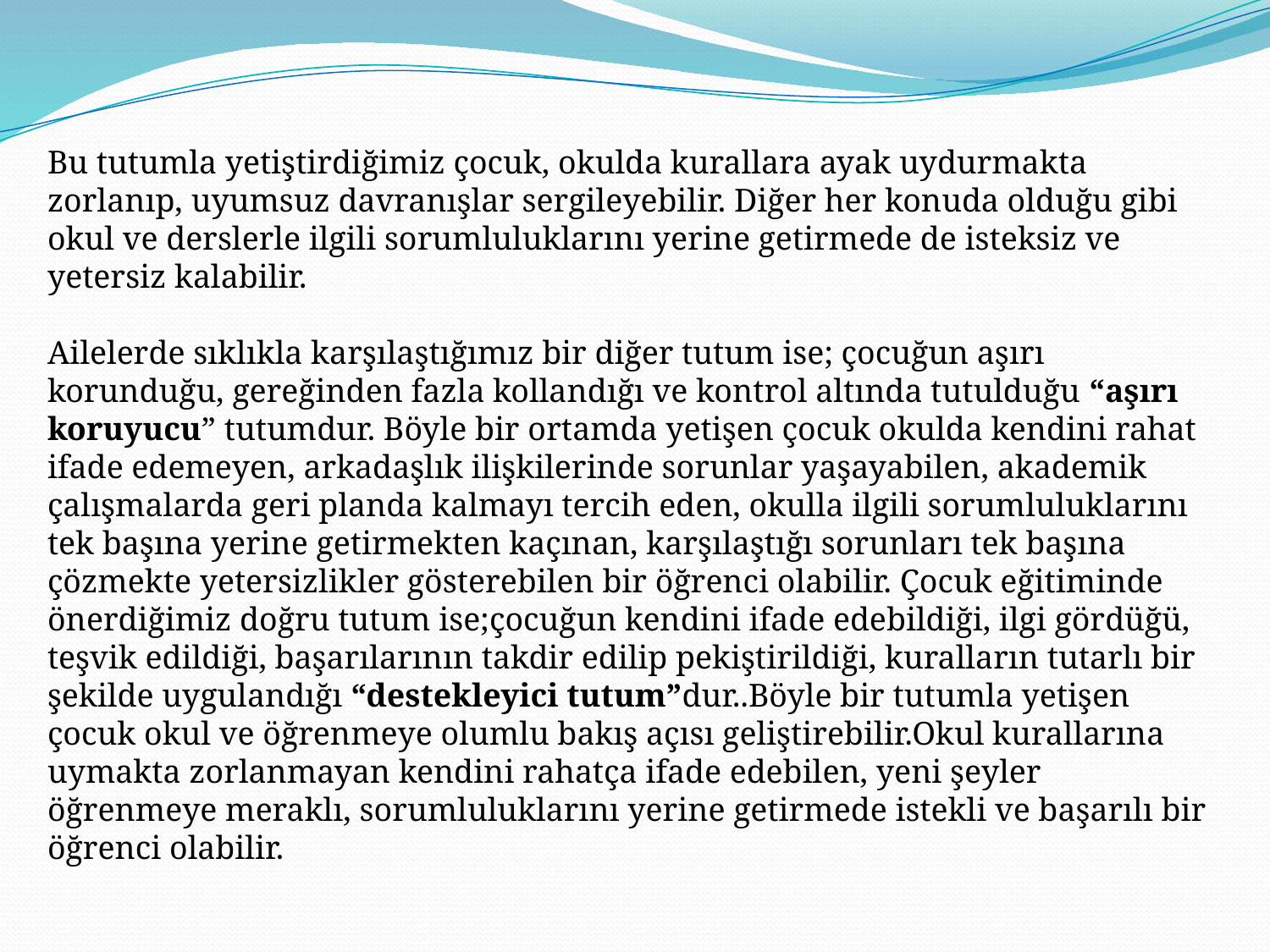

Bu tutumla yetiştirdiğimiz çocuk, okulda kurallara ayak uydurmakta zorlanıp, uyumsuz davranışlar sergileyebilir. Diğer her konuda olduğu gibi okul ve derslerle ilgili sorumluluklarını yerine getirmede de isteksiz ve yetersiz kalabilir.

Ailelerde sıklıkla karşılaştığımız bir diğer tutum ise; çocuğun aşırı korunduğu, gereğinden fazla kollandığı ve kontrol altında tutulduğu “aşırı koruyucu” tutumdur. Böyle bir ortamda yetişen çocuk okulda kendini rahat ifade edemeyen, arkadaşlık ilişkilerinde sorunlar yaşayabilen, akademik çalışmalarda geri planda kalmayı tercih eden, okulla ilgili sorumluluklarını tek başına yerine getirmekten kaçınan, karşılaştığı sorunları tek başına çözmekte yetersizlikler gösterebilen bir öğrenci olabilir. Çocuk eğitiminde önerdiğimiz doğru tutum ise;çocuğun kendini ifade edebildiği, ilgi gördüğü, teşvik edildiği, başarılarının takdir edilip pekiştirildiği, kuralların tutarlı bir şekilde uygulandığı “destekleyici tutum”dur..Böyle bir tutumla yetişen çocuk okul ve öğrenmeye olumlu bakış açısı geliştirebilir.Okul kurallarına uymakta zorlanmayan kendini rahatça ifade edebilen, yeni şeyler öğrenmeye meraklı, sorumluluklarını yerine getirmede istekli ve başarılı bir öğrenci olabilir.